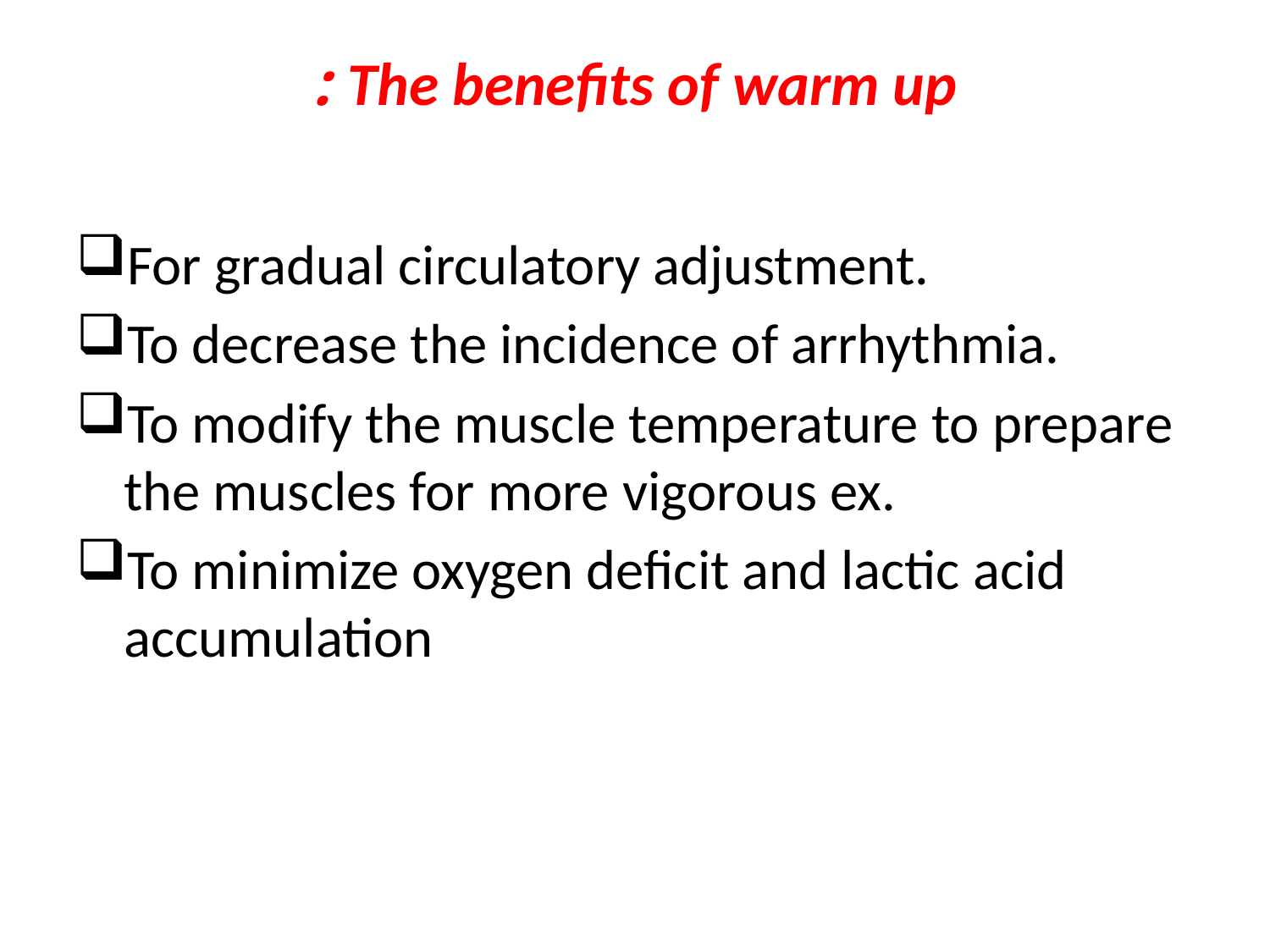

# The benefits of warm up :
For gradual circulatory adjustment.
To decrease the incidence of arrhythmia.
To modify the muscle temperature to prepare the muscles for more vigorous ex.
To minimize oxygen deficit and lactic acid accumulation